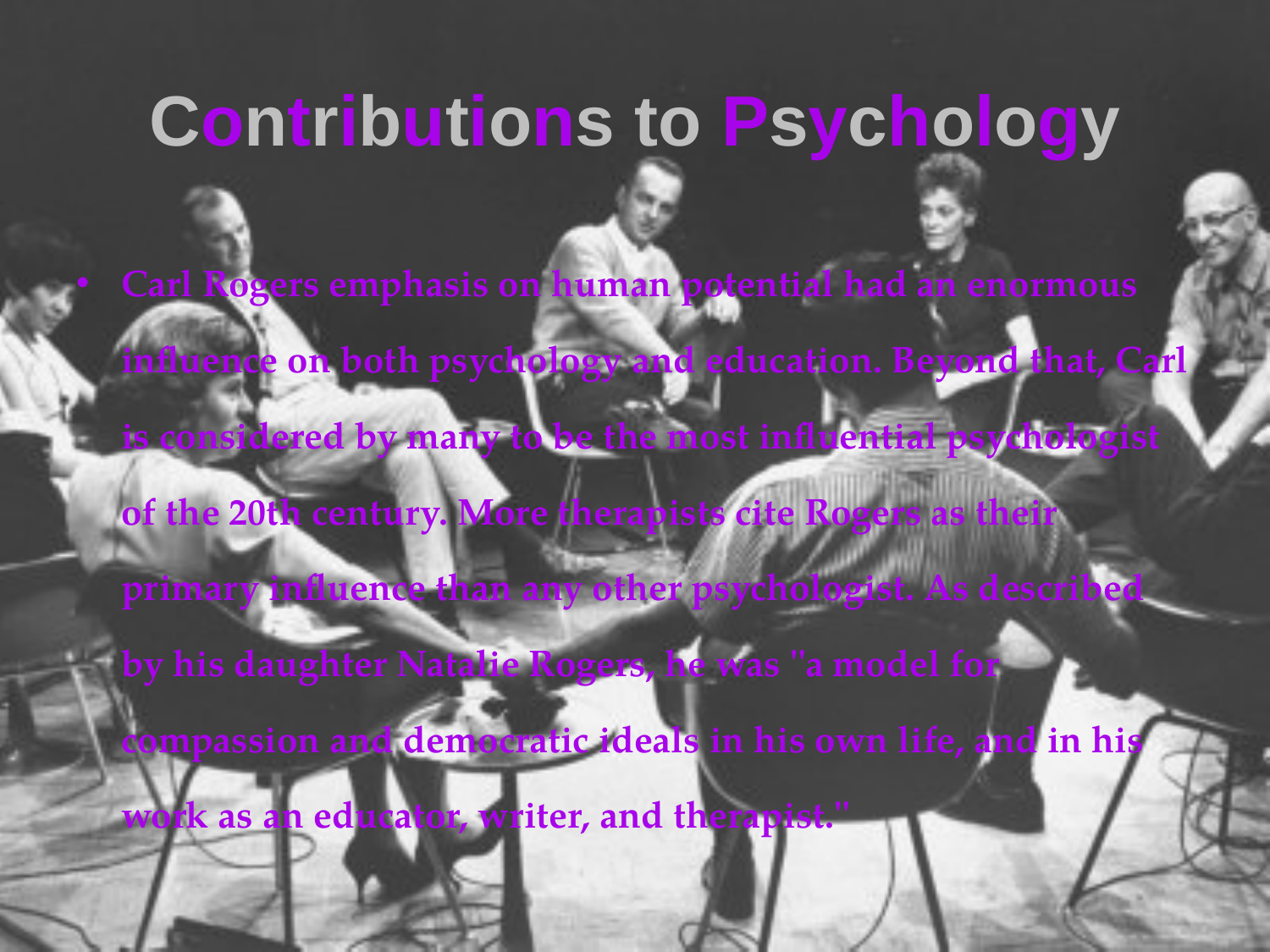

# Contributions to Psychology
Carl Rogers emphasis on human potential had an enormous influence on both psychology and education. Beyond that, Carl is considered by many to be the most influential psychologist of the 20th century. More therapists cite Rogers as their primary influence than any other psychologist. As described by his daughter Natalie Rogers, he was "a model for compassion and democratic ideals in his own life, and in his work as an educator, writer, and therapist."